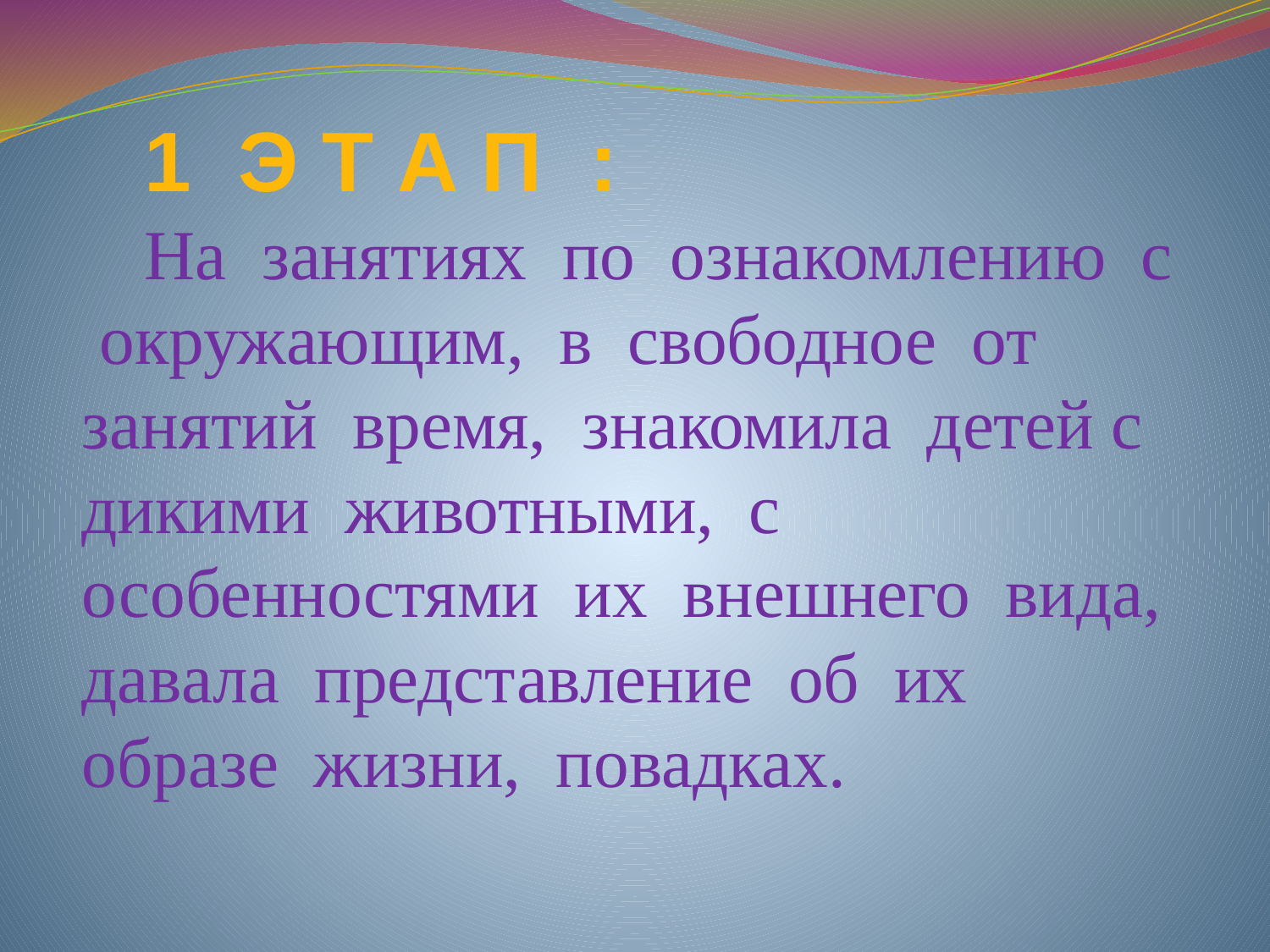

1  Э Т А П  :
На  занятиях  по  ознакомлению  с  окружающим,  в  свободное  от занятий  время,  знакомила  детей с  дикими  животными,  с  особенностями  их  внешнего  вида,  давала  представление  об  их  образе  жизни,  повадках.